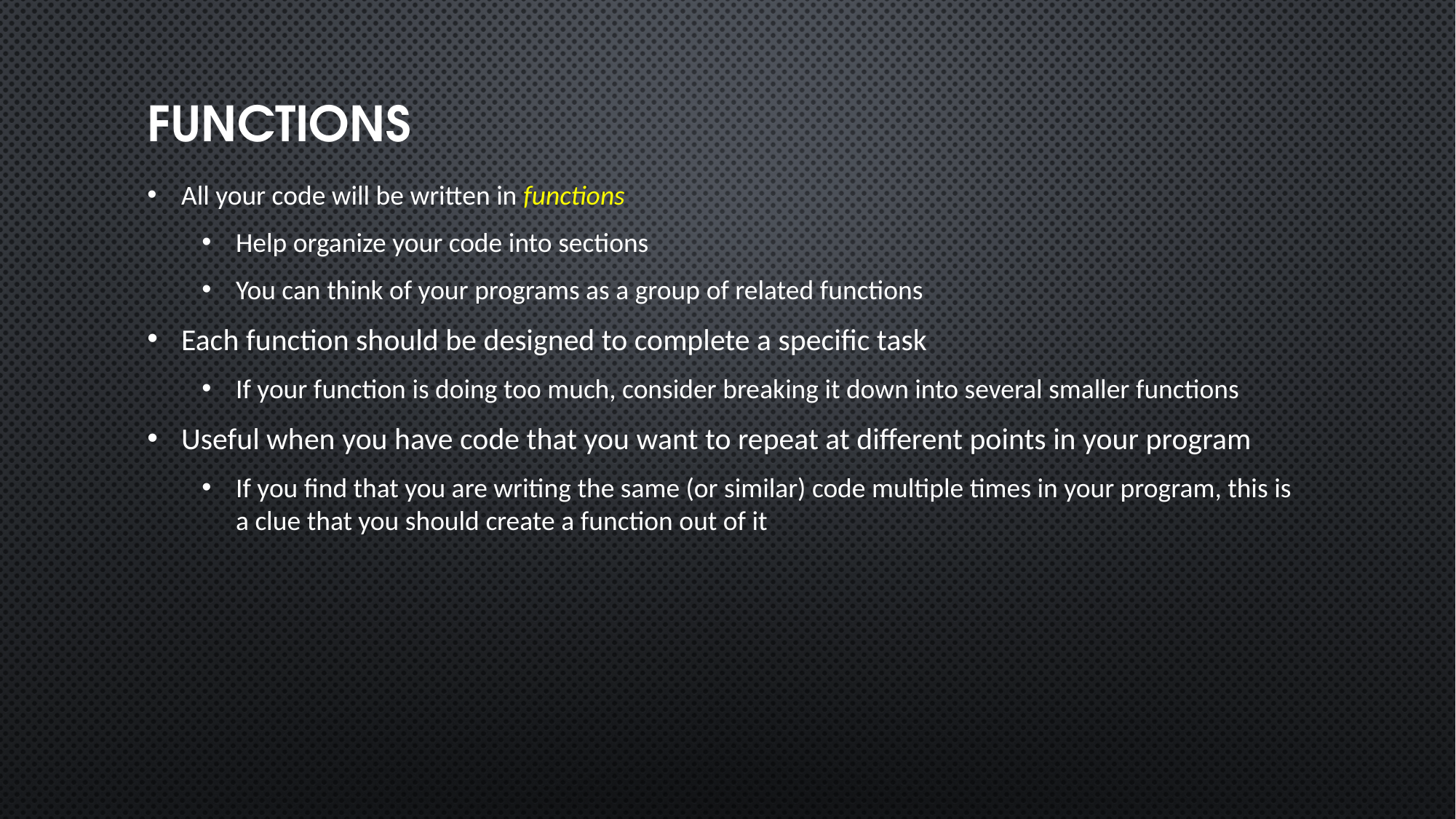

# Functions
All your code will be written in functions
Help organize your code into sections
You can think of your programs as a group of related functions
Each function should be designed to complete a specific task
If your function is doing too much, consider breaking it down into several smaller functions
Useful when you have code that you want to repeat at different points in your program
If you find that you are writing the same (or similar) code multiple times in your program, this is a clue that you should create a function out of it